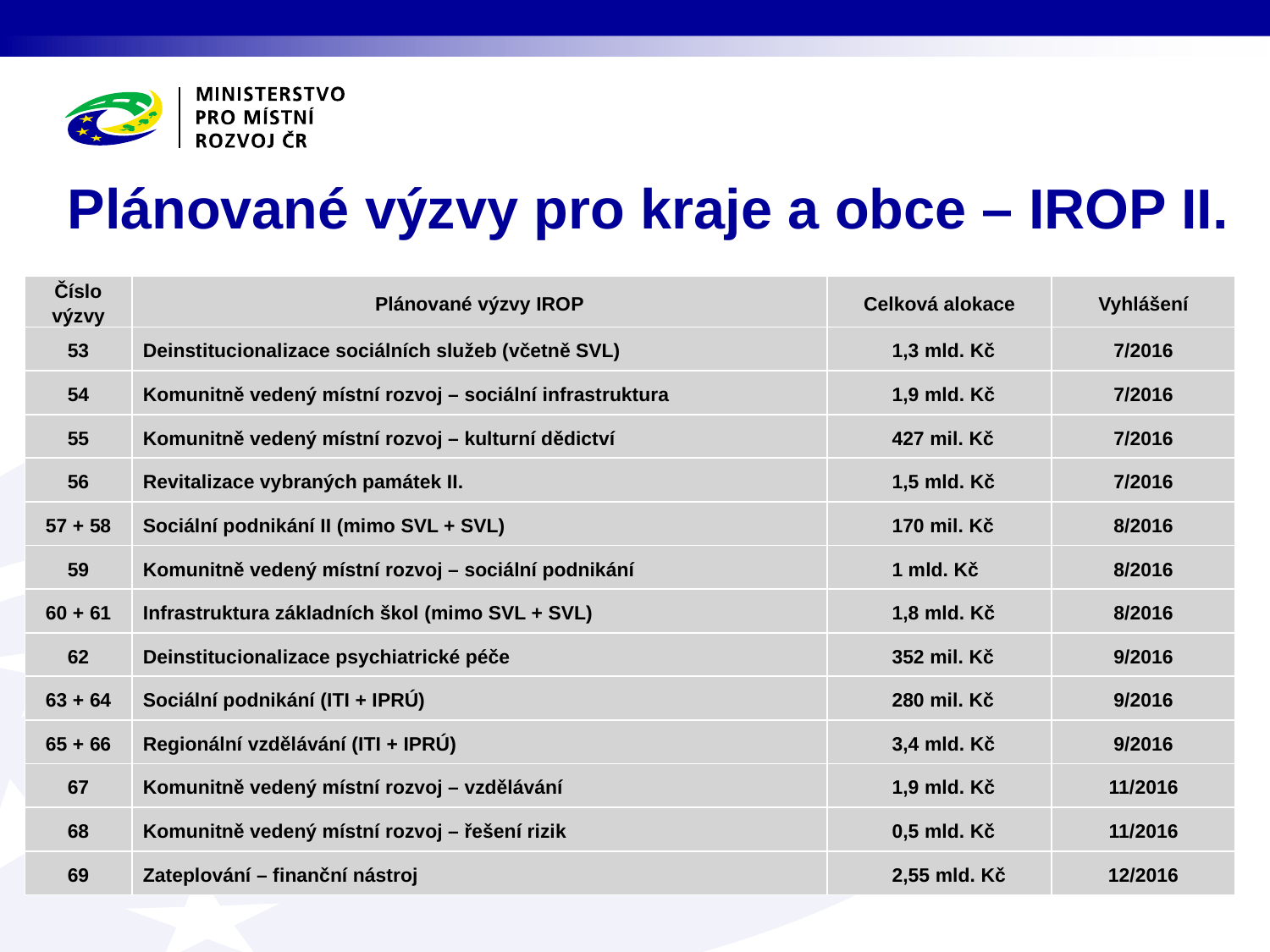

# Plánované výzvy pro kraje a obce – IROP II.
| Číslo výzvy | Plánované výzvy IROP | Celková alokace | Vyhlášení |
| --- | --- | --- | --- |
| 53 | Deinstitucionalizace sociálních služeb (včetně SVL) | 1,3 mld. Kč | 7/2016 |
| 54 | Komunitně vedený místní rozvoj – sociální infrastruktura | 1,9 mld. Kč | 7/2016 |
| 55 | Komunitně vedený místní rozvoj – kulturní dědictví | 427 mil. Kč | 7/2016 |
| 56 | Revitalizace vybraných památek II. | 1,5 mld. Kč | 7/2016 |
| 57 + 58 | Sociální podnikání II (mimo SVL + SVL) | 170 mil. Kč | 8/2016 |
| 59 | Komunitně vedený místní rozvoj – sociální podnikání | 1 mld. Kč | 8/2016 |
| 60 + 61 | Infrastruktura základních škol (mimo SVL + SVL) | 1,8 mld. Kč | 8/2016 |
| 62 | Deinstitucionalizace psychiatrické péče | 352 mil. Kč | 9/2016 |
| 63 + 64 | Sociální podnikání (ITI + IPRÚ) | 280 mil. Kč | 9/2016 |
| 65 + 66 | Regionální vzdělávání (ITI + IPRÚ) | 3,4 mld. Kč | 9/2016 |
| 67 | Komunitně vedený místní rozvoj – vzdělávání | 1,9 mld. Kč | 11/2016 |
| 68 | Komunitně vedený místní rozvoj – řešení rizik | 0,5 mld. Kč | 11/2016 |
| 69 | Zateplování – finanční nástroj | 2,55 mld. Kč | 12/2016 |